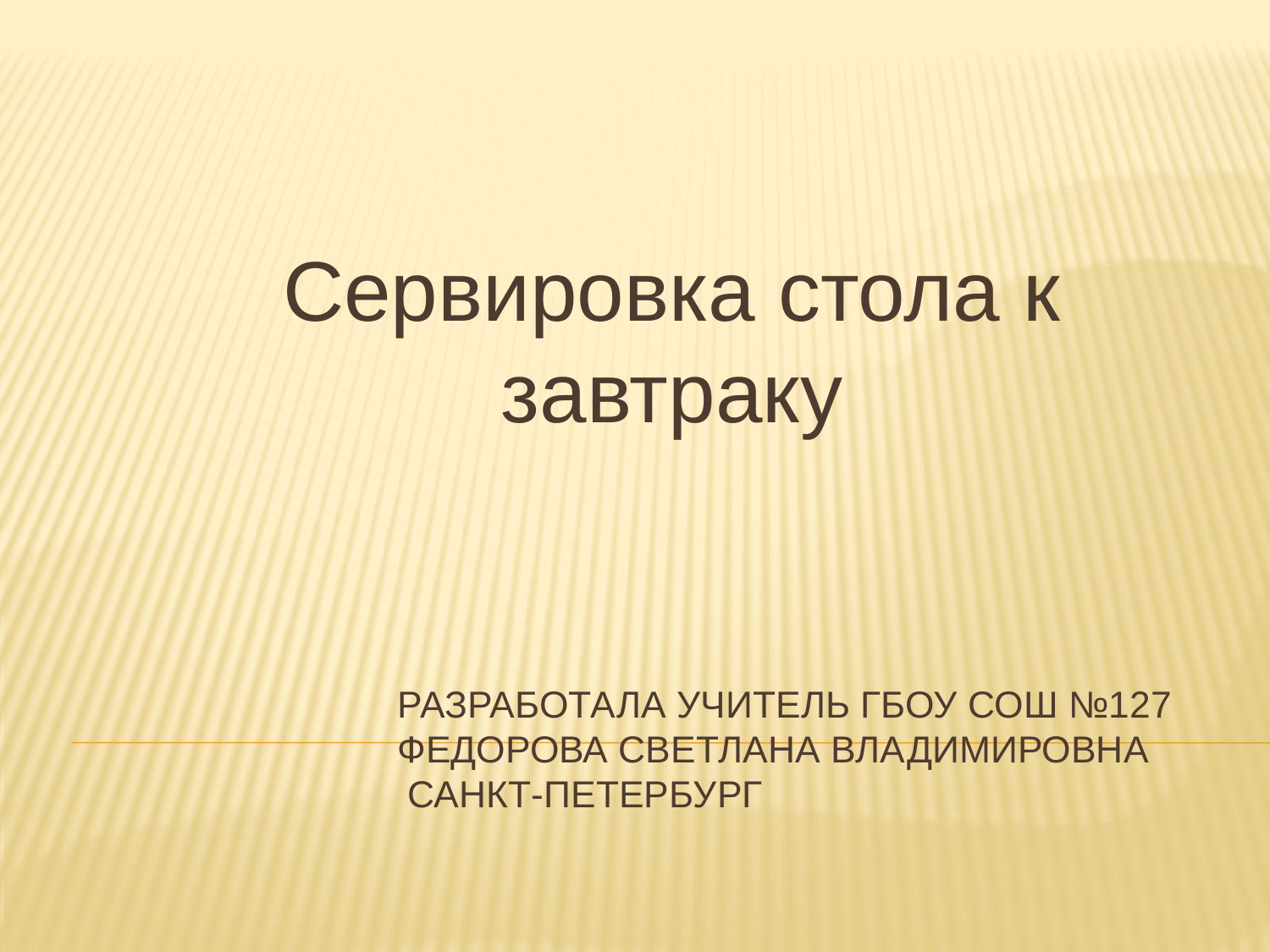

Сервировка стола к завтраку
# Разработала учитель ГБОУ СОШ №127 Федорова светлана Владимировна Санкт-Петербург